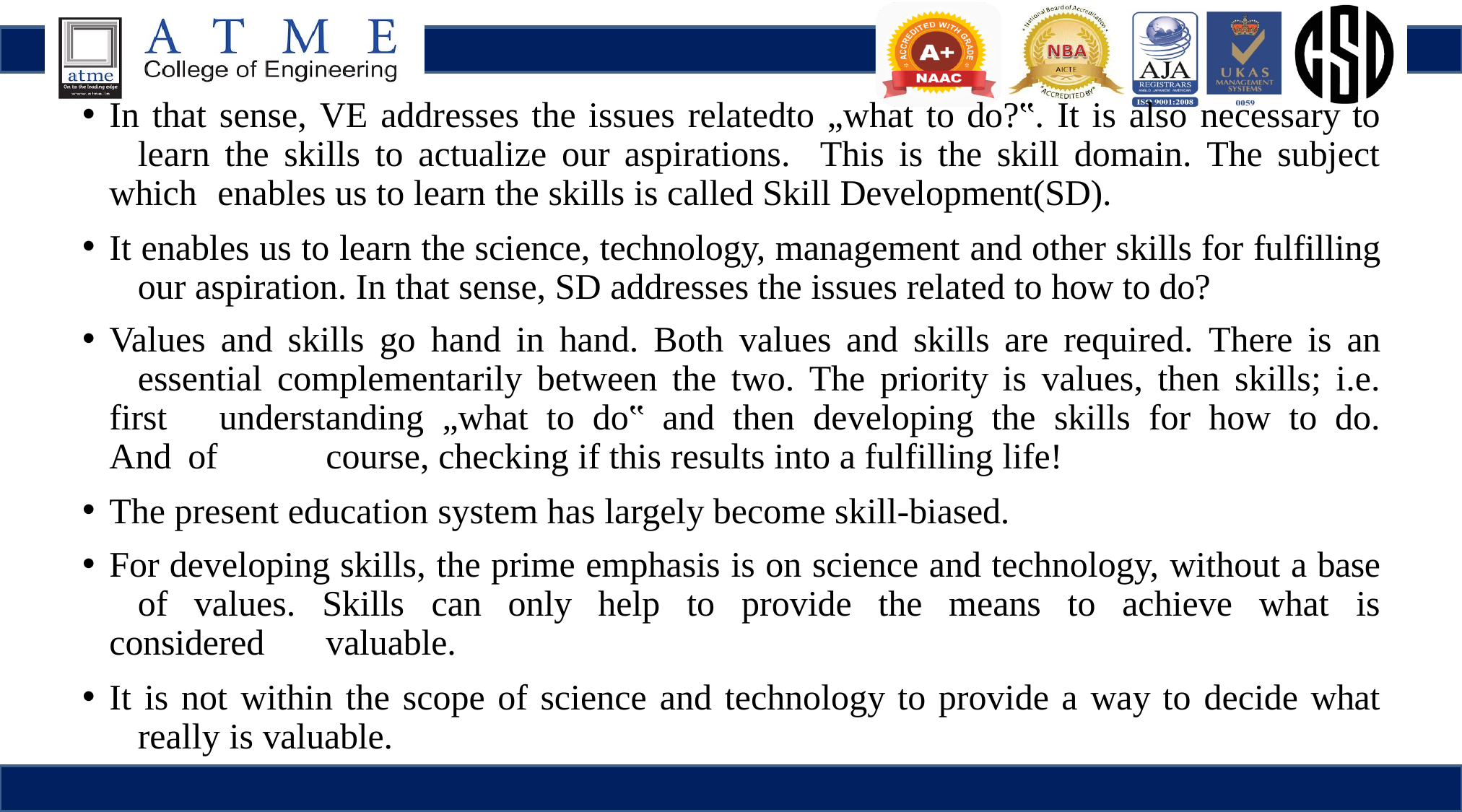

In that sense, VE addresses the issues relatedto „what to do?‟. It is also necessary to 	learn the skills to actualize our aspirations.  This is the skill domain. The subject which 	enables us to learn the skills is called Skill Development(SD).
It enables us to learn the science, technology, management and other skills for fulfilling 	our aspiration. In that sense, SD addresses the issues related to how to do?
Values and skills go hand in hand. Both values and skills are required. There is an 	essential complementarily between the two. The priority is values, then skills; i.e. first 	understanding „what to do‟ and then developing the skills for how to do. And of 	course, checking if this results into a fulfilling life!
The present education system has largely become skill-biased.
For developing skills, the prime emphasis is on science and technology, without a base 	of values. Skills can only help to provide the means to achieve what is considered 	valuable.
It is not within the scope of science and technology to provide a way to decide what 	really is valuable.